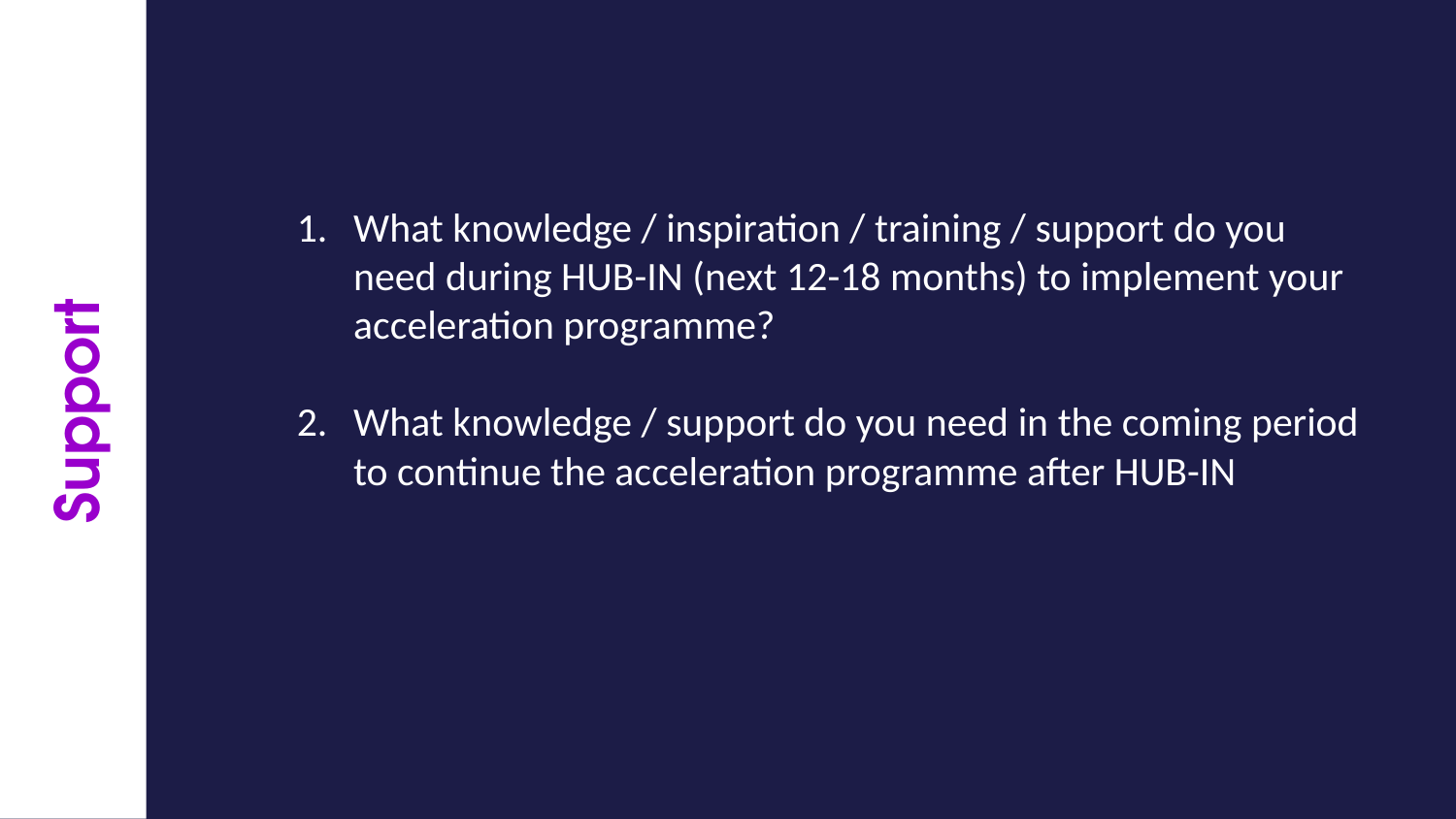

What knowledge / inspiration / training / support do you need during HUB-IN (next 12-18 months) to implement your acceleration programme?

What knowledge / support do you need in the coming period to continue the acceleration programme after HUB-IN
# Support